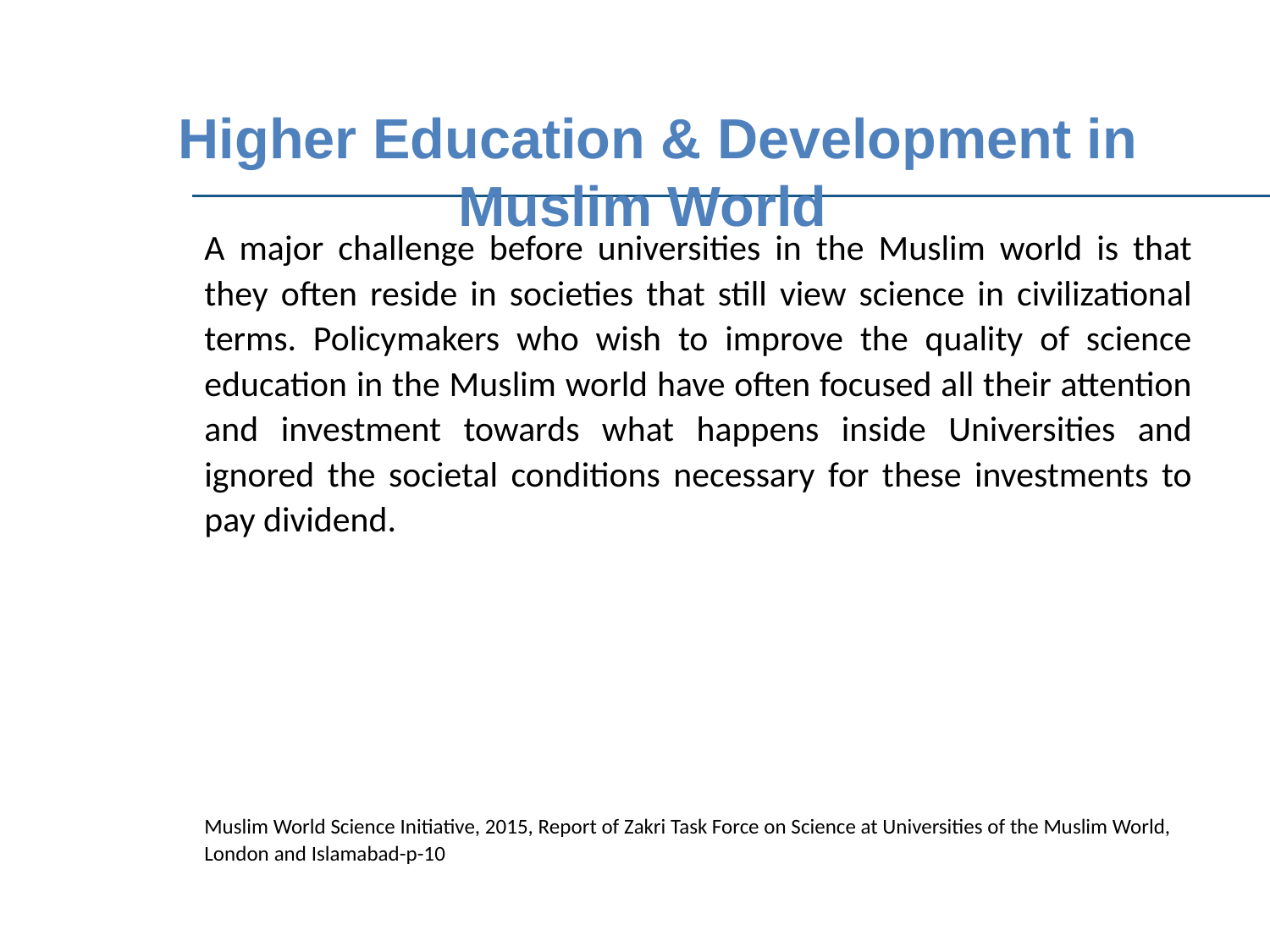

Higher Education & Development in Muslim World
A major challenge before universities in the Muslim world is that they often reside in societies that still view science in civilizational terms. Policymakers who wish to improve the quality of science education in the Muslim world have often focused all their attention and investment towards what happens inside Universities and ignored the societal conditions necessary for these investments to pay dividend.

Muslim World Science Initiative, 2015, Report of Zakri Task Force on Science at Universities of the Muslim World, London and Islamabad-p-10